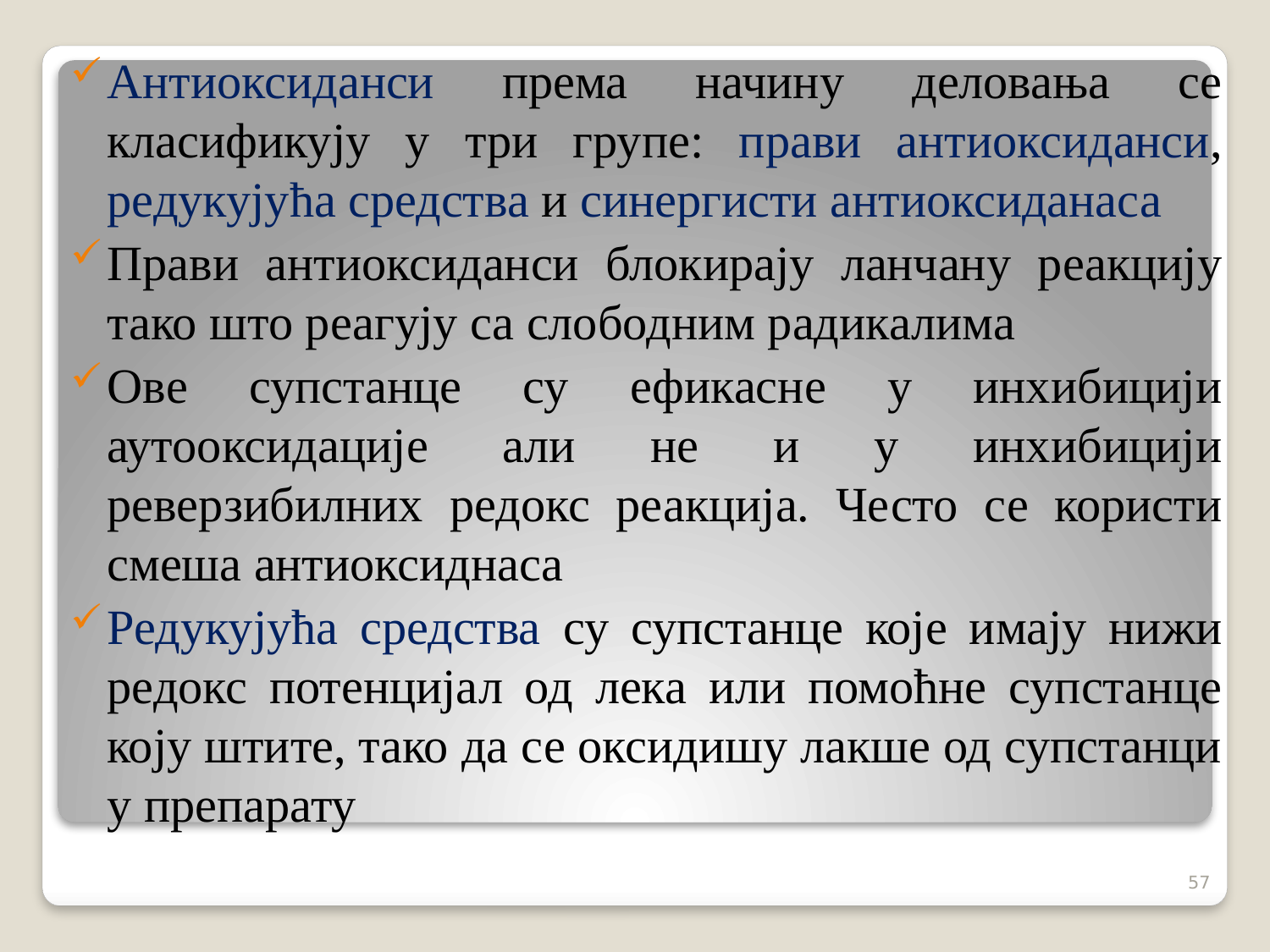

Антиоксиданси према начину деловања се класификују у три групе: прави антиоксиданси, редукујућа средства и синергисти антиоксиданаса
Прави антиоксиданси блокирају ланчану реакцију тако што реагују са слободним радикалима
Ове супстанце су ефикасне у инхибицији аутооксидације али не и у инхибицији реверзибилних редокс реакција. Често се користи смеша антиоксиднаса
Редукујућа средства су супстанце које имају нижи редокс потенцијал од лека или помоћне супстанце коју штите, тако да се оксидишу лакше од супстанци у препарату

57